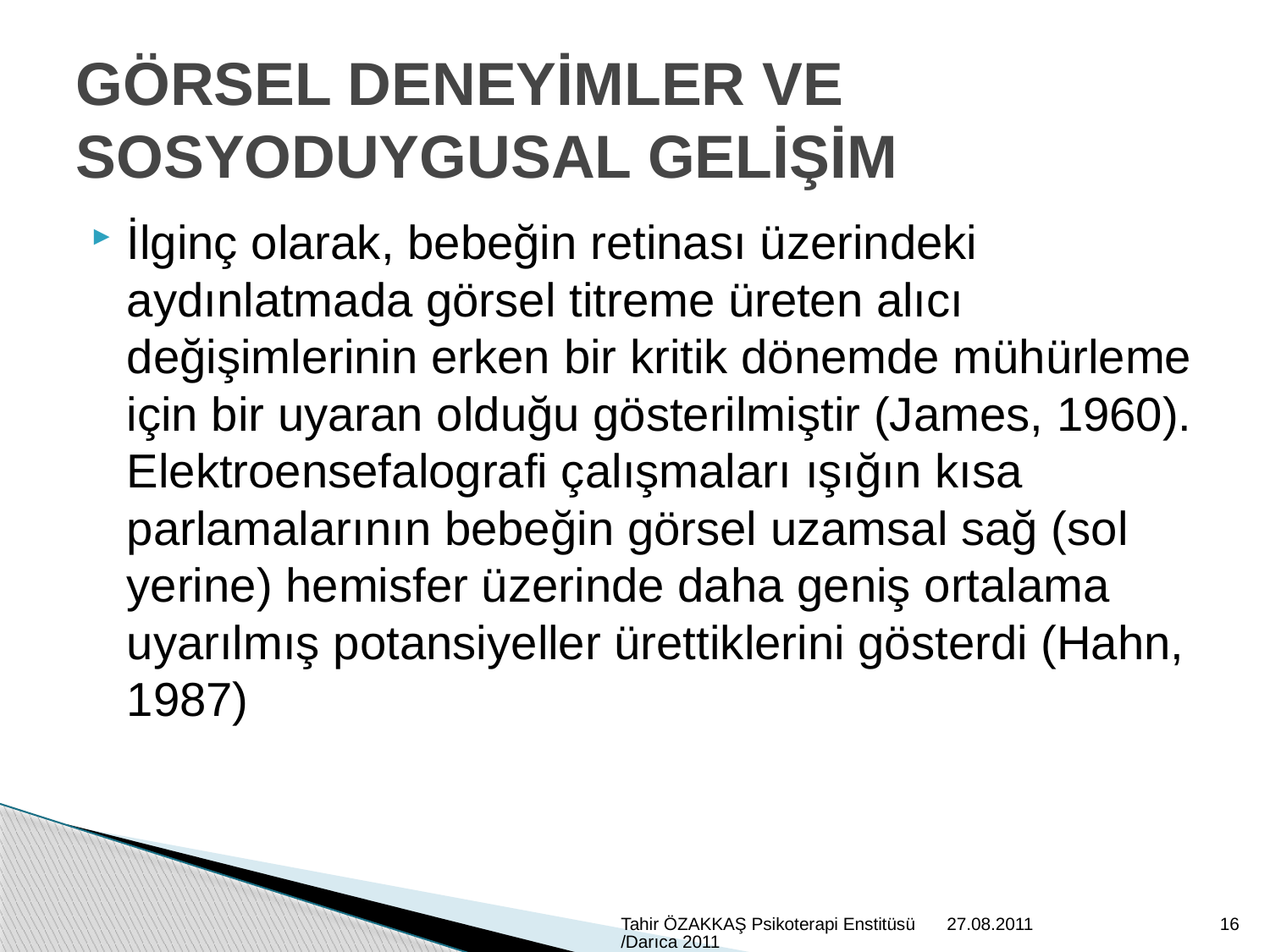

# GÖRSEL DENEYİMLER VE SOSYODUYGUSAL GELİŞİM
İlginç olarak, bebeğin retinası üzerindeki aydınlatmada görsel titreme üreten alıcı değişimlerinin erken bir kritik dönemde mühürleme için bir uyaran olduğu gösterilmiştir (James, 1960). Elektroensefalografi çalışmaları ışığın kısa parlamalarının bebeğin görsel uzamsal sağ (sol yerine) hemisfer üzerinde daha geniş ortalama uyarılmış potansiyeller ürettiklerini gösterdi (Hahn, 1987)
Tahir ÖZAKKAŞ Psikoterapi Enstitüsü /Darıca 2011
27.08.2011
16